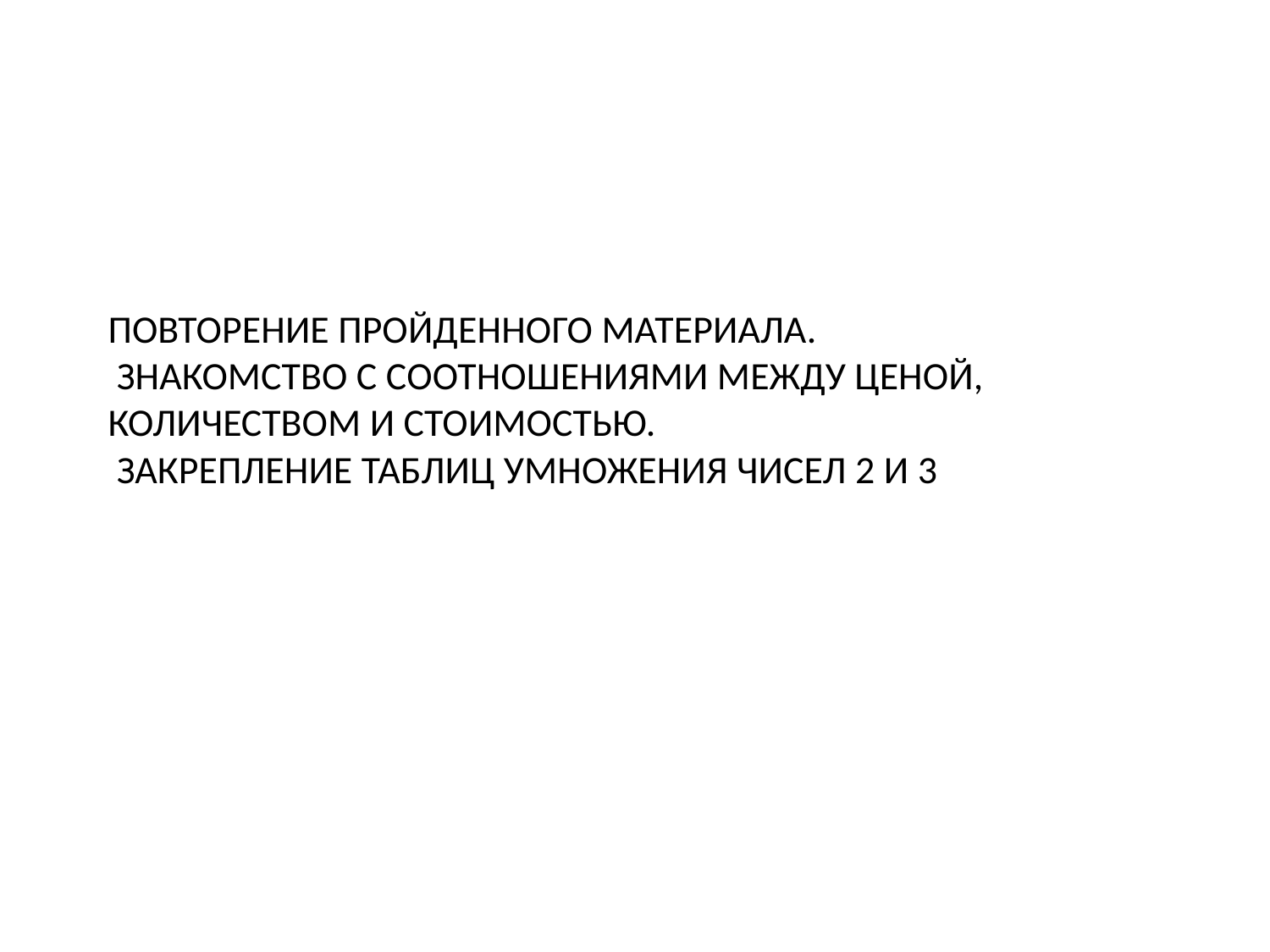

# ПОВТОРЕНИЕ ПРОЙДЕННОГО МАТЕРИАЛА. ЗНАКОМСТВО С СООТНОШЕНИЯМИ МЕЖДУ ЦЕНОЙ, КОЛИЧЕСТВОМ И СТОИМОСТЬЮ. ЗАКРЕПЛЕНИЕ ТАБЛИЦ УМНОЖЕНИЯ ЧИСЕЛ 2 И 3